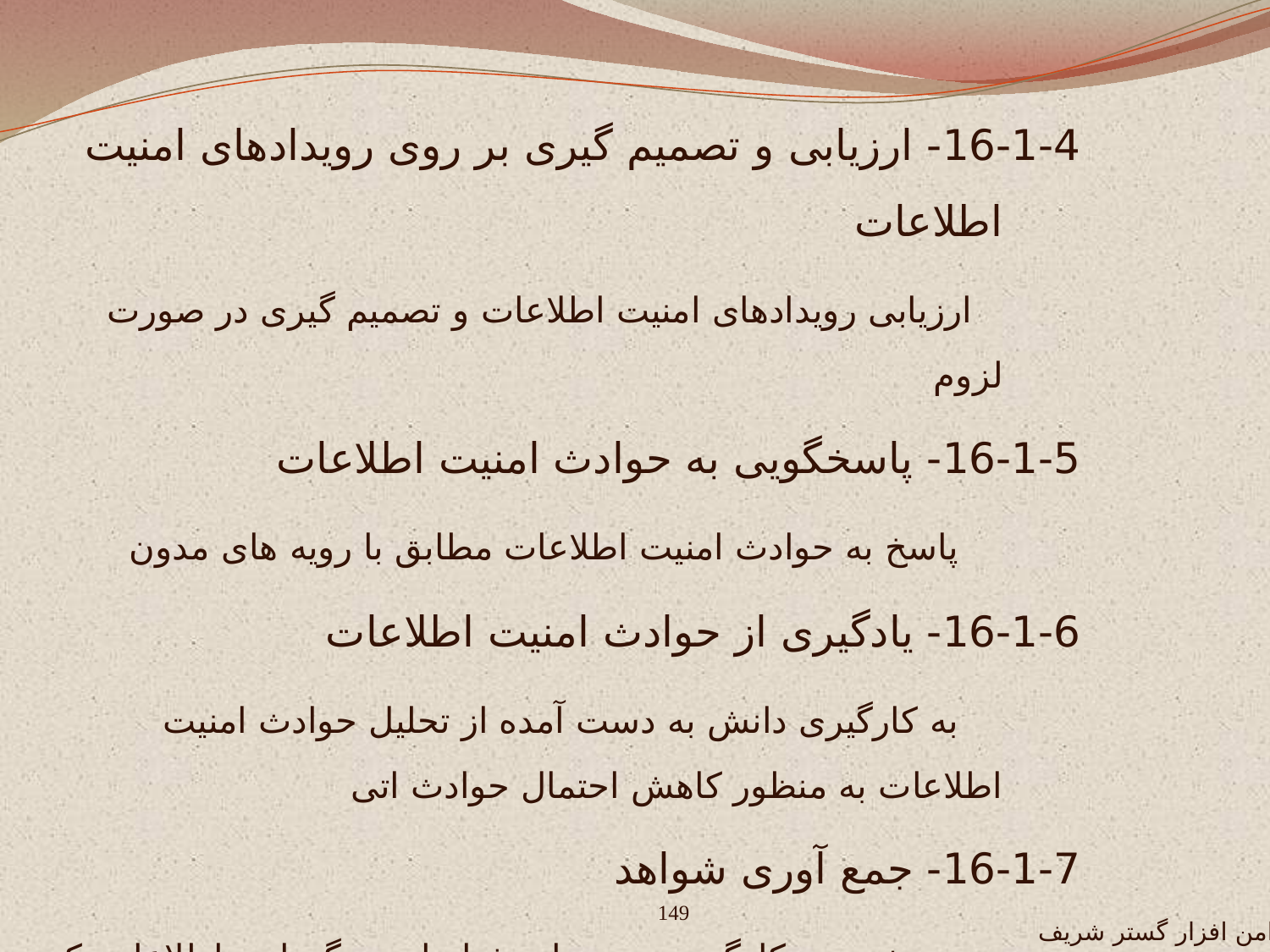

16-1-4- ارزیابی و تصمیم گیری بر روی رویدادهای امنیت اطلاعات
        ارزیابی رویدادهای امنیت اطلاعات و تصمیم گیری در صورت لزوم
16-1-5- پاسخگویی به حوادث امنیت اطلاعات
         پاسخ به حوادث امنیت اطلاعات مطابق با رویه های مدون
16-1-6- یادگیری از حوادث امنیت اطلاعات
         به کارگیری دانش به دست آمده از تحلیل حوادث امنیت اطلاعات به منظور کاهش احتمال حوادث اتی
16-1-7- جمع آوری شواهد
         تعریف و به کارگیری رویه های شناسایی ونگهداری اطلاعاتی که می توانند به عنوان شواهد محسوب شوند

ک سیستم تعاملی برای تضمین کیفیت کلمات عبور